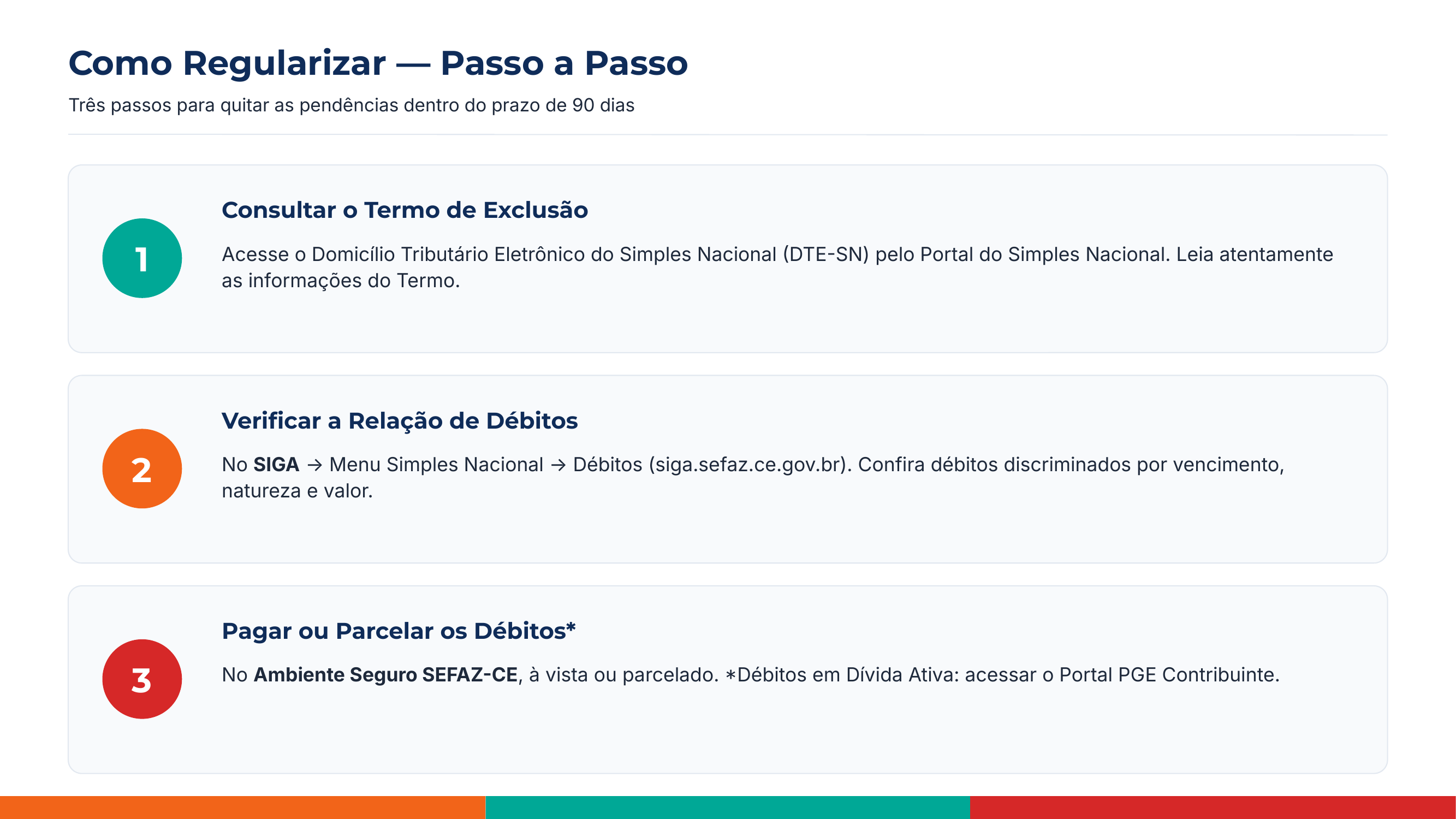

Como Regularizar — Passo a Passo
Três passos para quitar as pendências dentro do prazo de 90 dias

Consultar o Termo de Exclusão

1
Acesse o Domicílio Tributário Eletrônico do Simples Nacional (DTE-SN) pelo Portal do Simples Nacional. Leia atentamente as informações do Termo.

Verificar a Relação de Débitos

2
No SIGA → Menu Simples Nacional → Débitos (siga.sefaz.ce.gov.br). Confira débitos discriminados por vencimento, natureza e valor.

Pagar ou Parcelar os Débitos*

3
No Ambiente Seguro SEFAZ-CE, à vista ou parcelado. *Débitos em Dívida Ativa: acessar o Portal PGE Contribuinte.